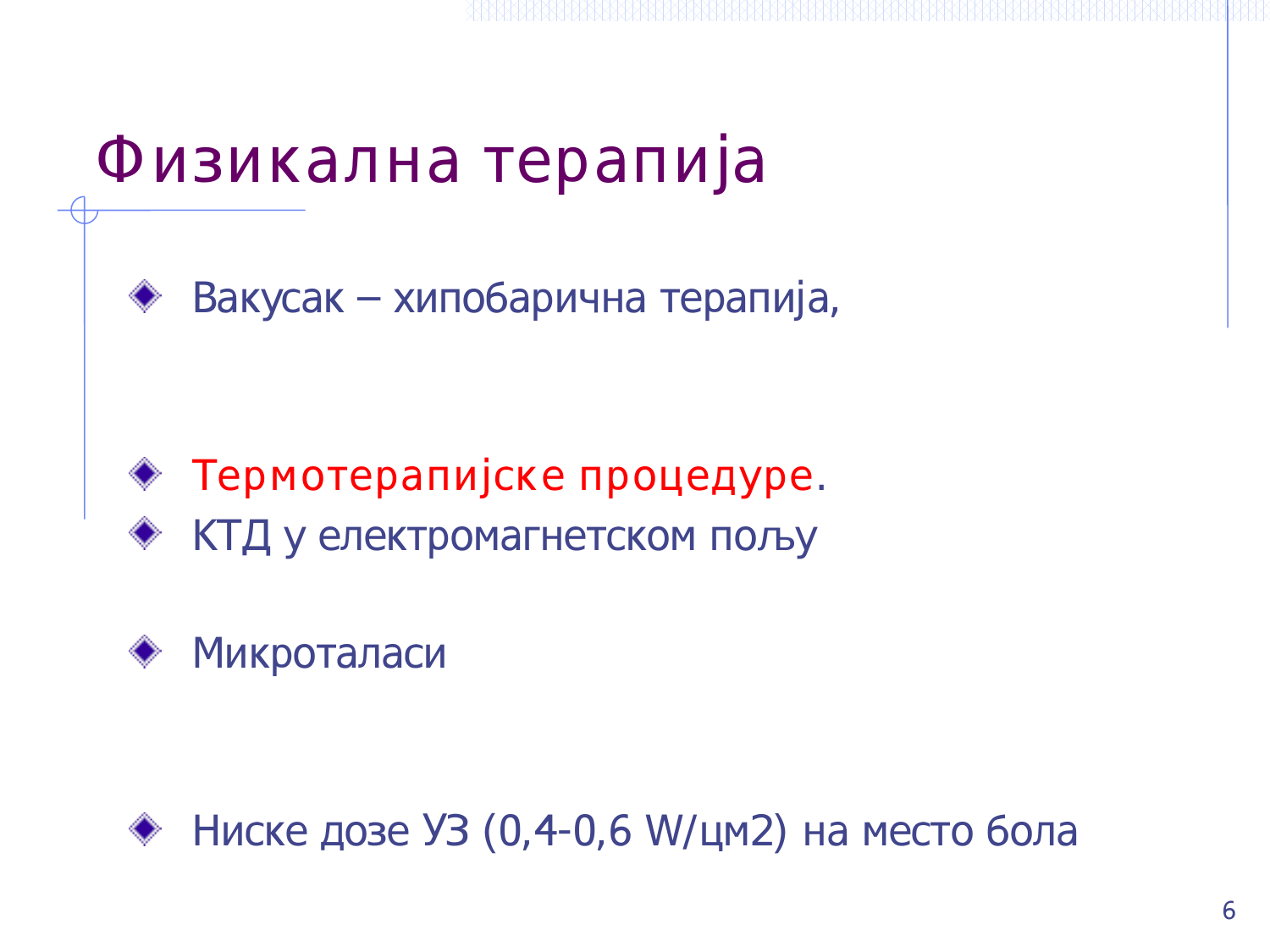

# Физикална терапија
Вакусак – хипобарична терапија,

Термотерапијске процедуре.
КТД у електромагнетском пољу

Микроталаси

Ниске дозе УЗ (0,4-0,6 W/цм2) на место бола
6